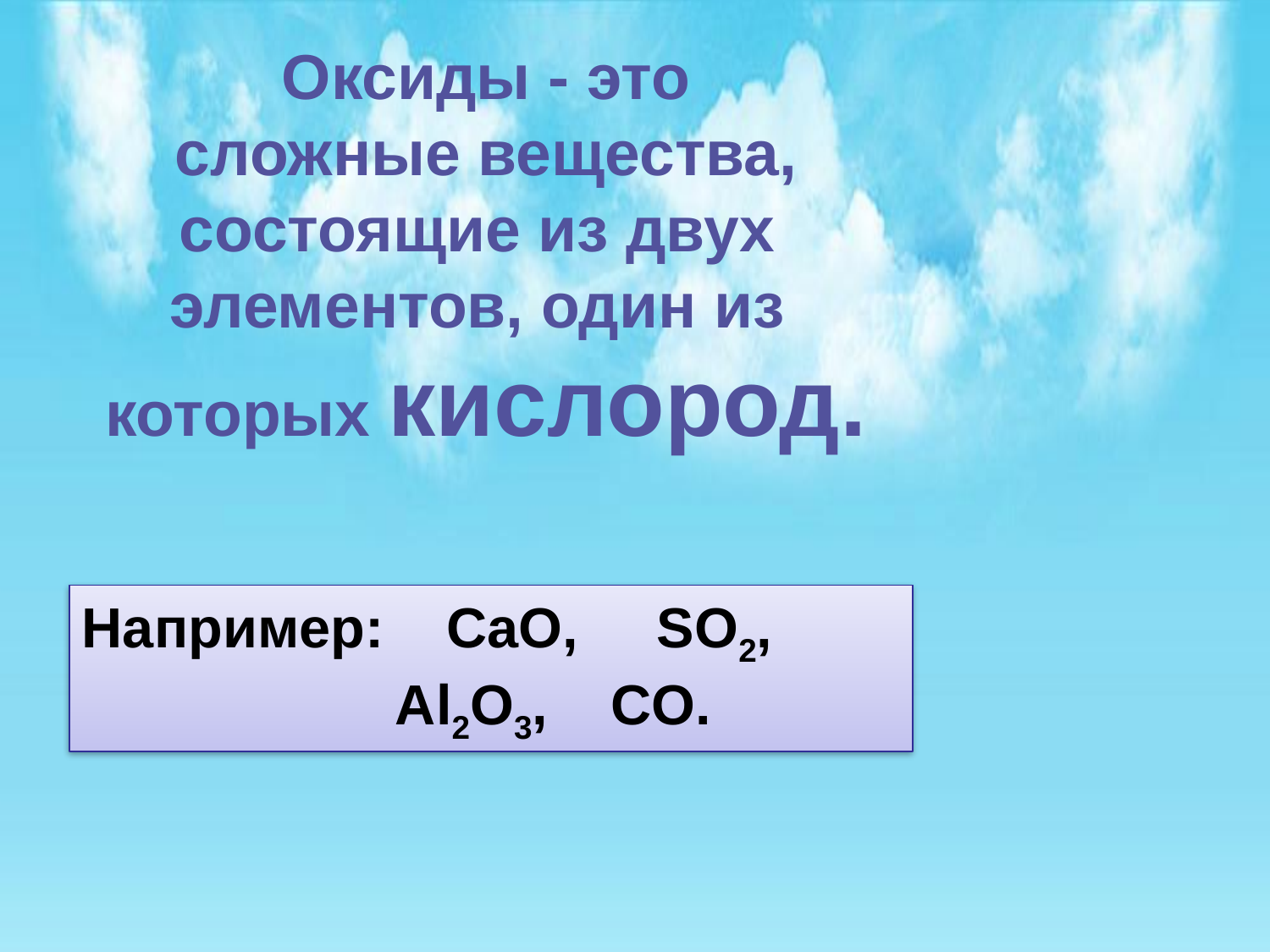

Оксиды - это
сложные вещества,
состоящие из двух
элементов, один из
которых кислород.
Например:    CaO,     SO2,
                    Al2O3,    CO.